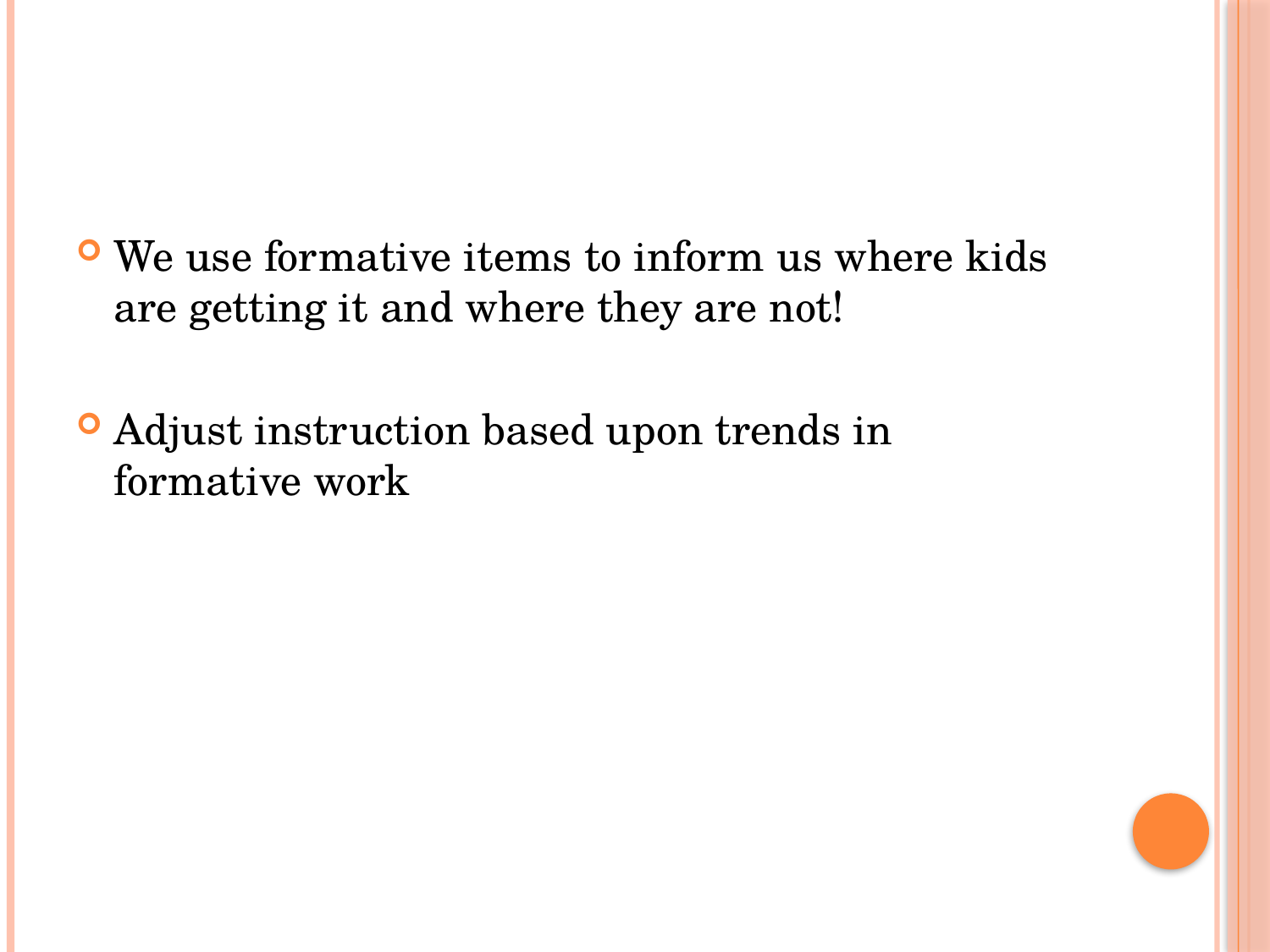

#
We use formative items to inform us where kids are getting it and where they are not!

Adjust instruction based upon trends in formative work